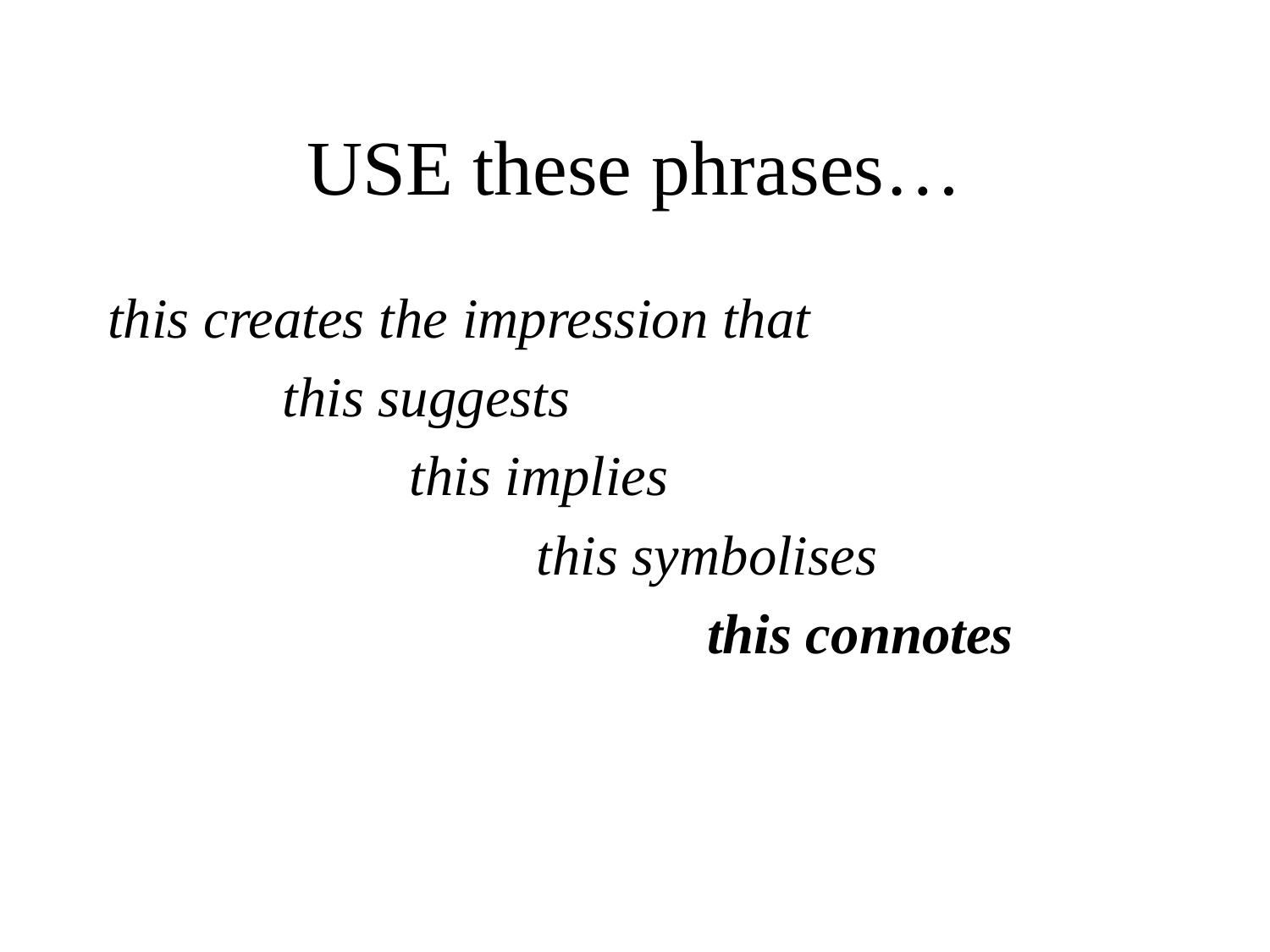

# USE these phrases…
this creates the impression that
		this suggests
			this implies
				this symbolises
			                     this connotes